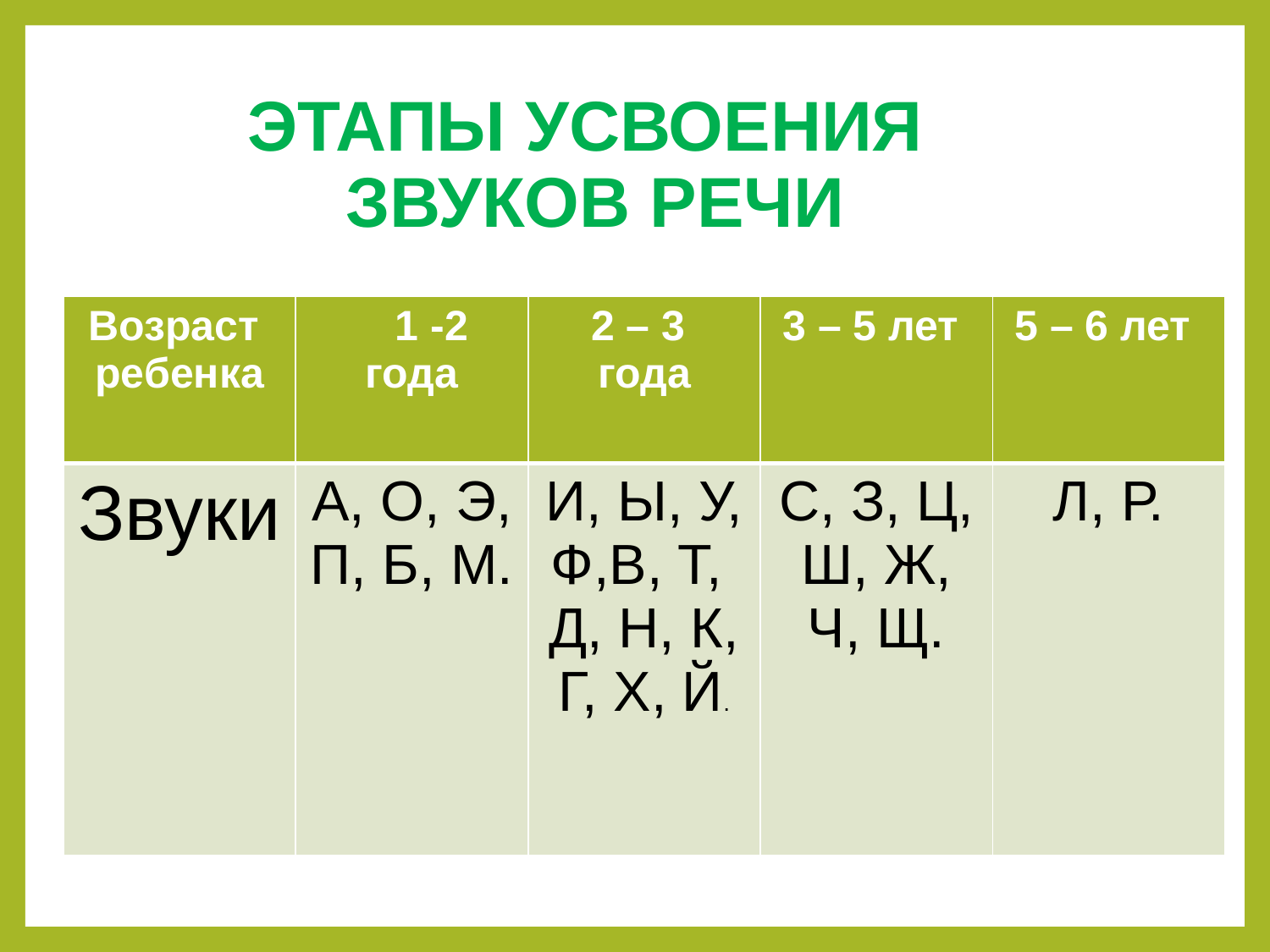

# ЭТАПЫ УСВОЕНИЯ ЗВУКОВ РЕЧИ
| Возраст ребенка | 1 -2 года | 2 – 3 года | 3 – 5 лет | 5 – 6 лет |
| --- | --- | --- | --- | --- |
| Звуки | А, О, Э, П, Б, М. | И, Ы, У, Ф,В, Т, Д, Н, К, Г, Х, Й. | С, З, Ц, Ш, Ж, Ч, Щ. | Л, Р. |